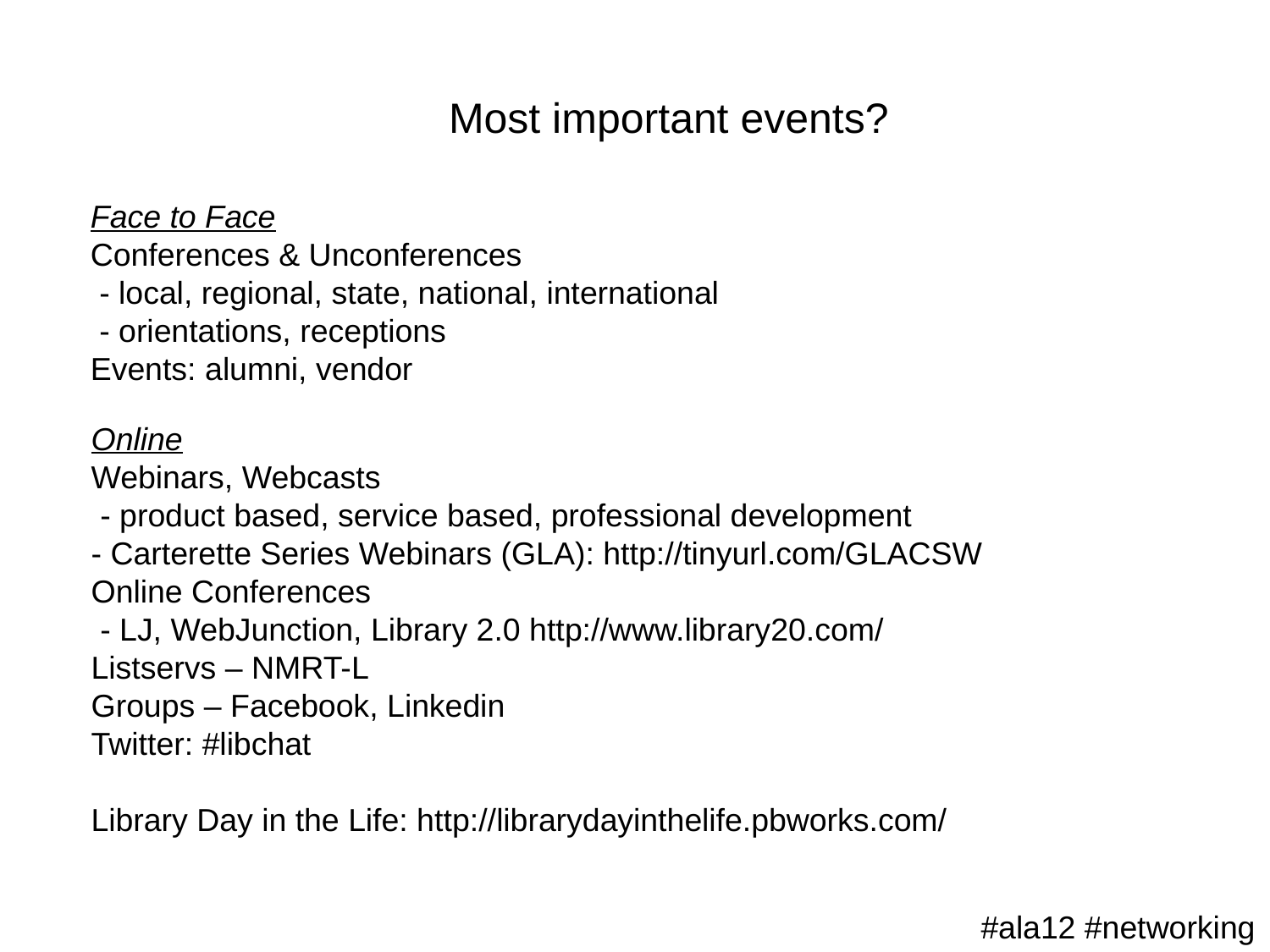

Most important events?
Face to Face
Conferences & Unconferences
 - local, regional, state, national, international
 - orientations, receptions
Events: alumni, vendor
Online
Webinars, Webcasts
 - product based, service based, professional development
- Carterette Series Webinars (GLA): http://tinyurl.com/GLACSW
Online Conferences
 - LJ, WebJunction, Library 2.0 http://www.library20.com/
Listservs – NMRT-L
Groups – Facebook, Linkedin
Twitter: #libchat
Library Day in the Life: http://librarydayinthelife.pbworks.com/

#ala12 #networking